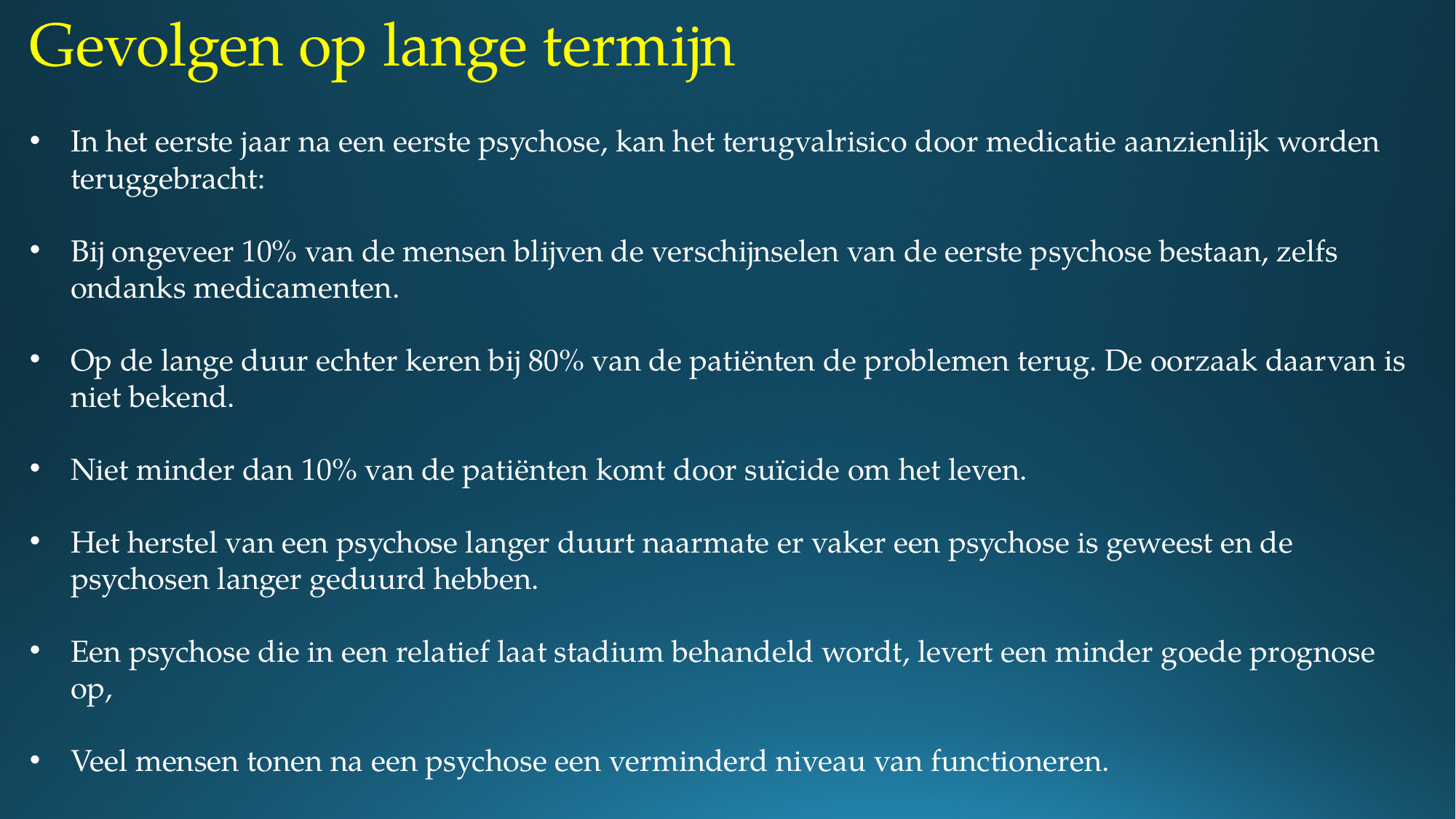

Gevolgen op lange termijn

In het eerste jaar na een eerste psychose, kan het terugvalrisico door medicatie aanzienlijk worden teruggebracht:

Bij ongeveer 10% van de mensen blijven de verschijnselen van de eerste psychose bestaan, zelfs ondanks medicamenten.

Op de lange duur echter keren bij 80% van de patiënten de problemen terug. De oorzaak daarvan is niet bekend.

Niet minder dan 10% van de patiënten komt door suïcide om het leven.
Het herstel van een psychose langer duurt naarmate er vaker een psychose is geweest en de psychosen langer geduurd hebben.

Een psychose die in een relatief laat stadium behandeld wordt, levert een minder goede prognose op,

Veel mensen tonen na een psychose een verminderd niveau van functioneren.